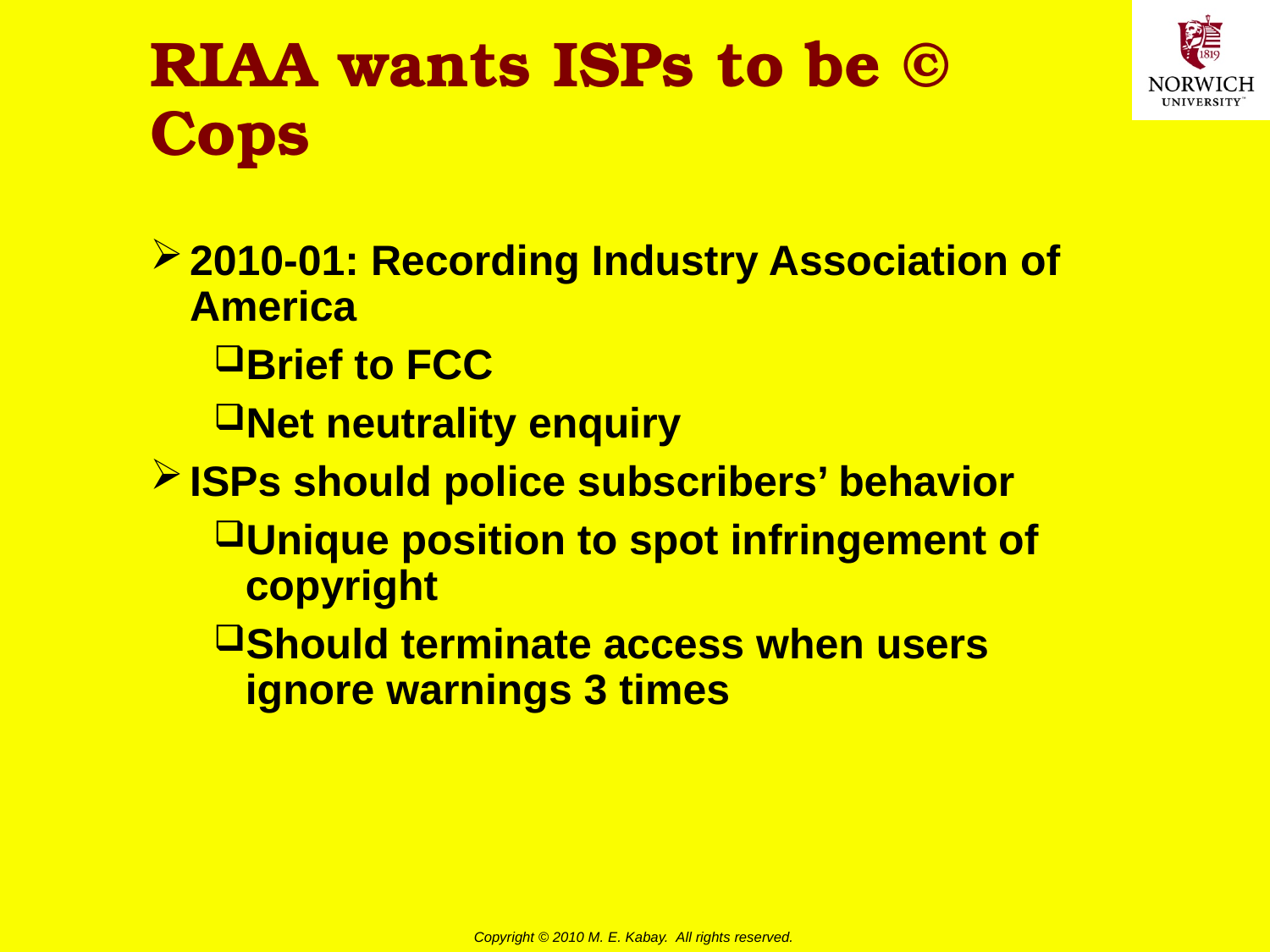

# RIAA wants ISPs to be © Cops
2010-01: Recording Industry Association of America
Brief to FCC
Net neutrality enquiry
ISPs should police subscribers’ behavior
Unique position to spot infringement of copyright
Should terminate access when users ignore warnings 3 times